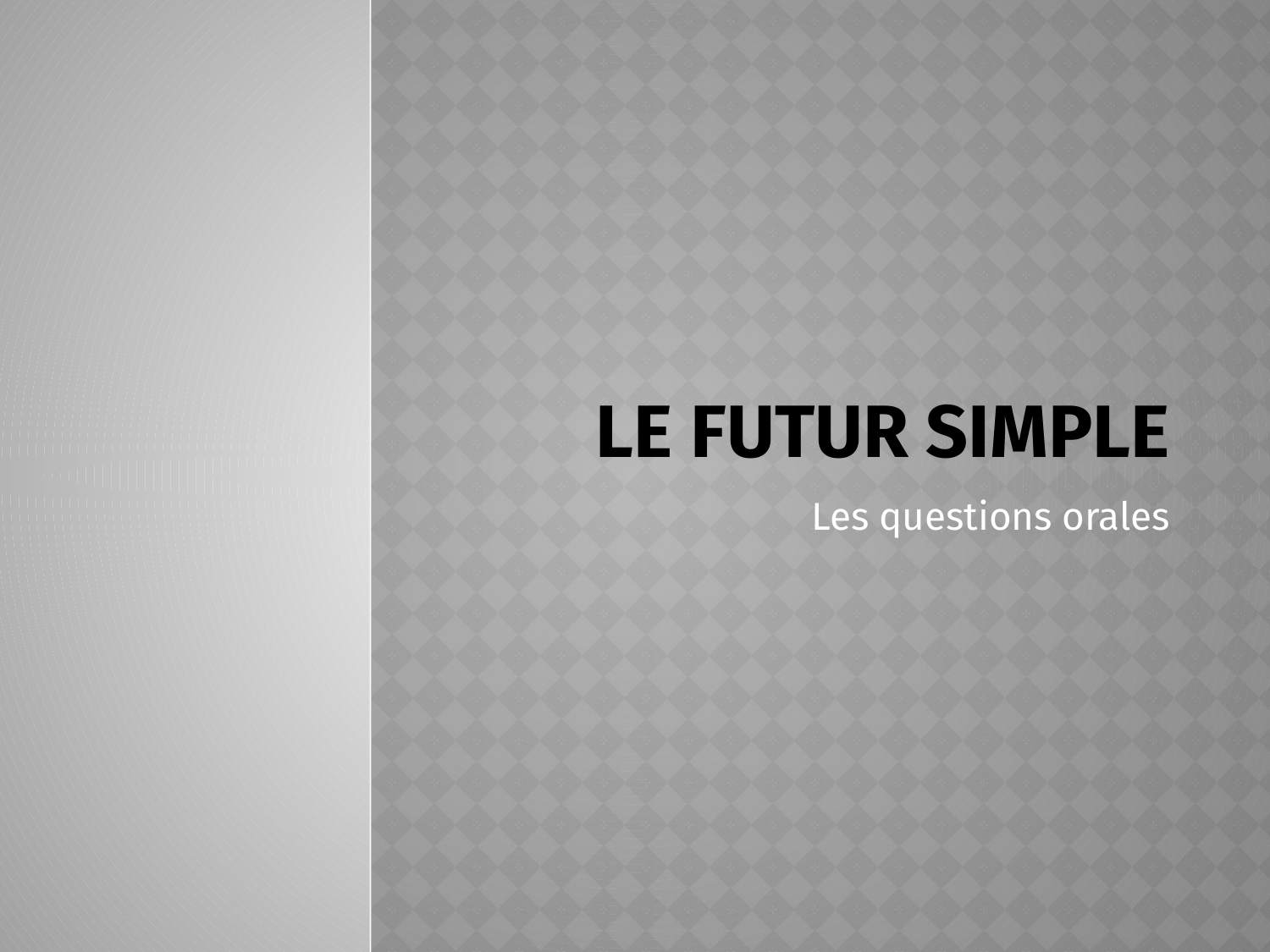

# Le futur simple
Les questions orales